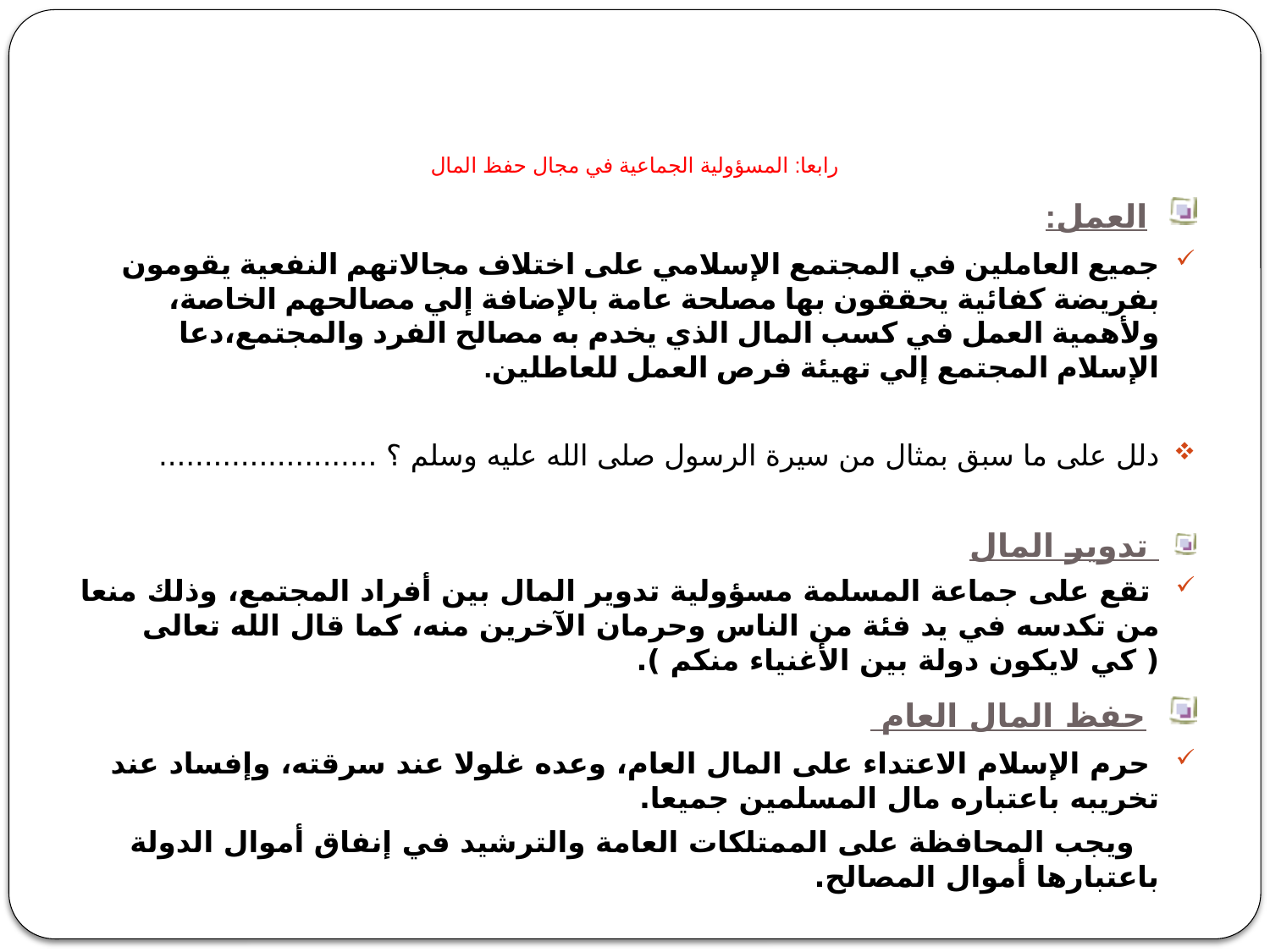

# رابعا: المسؤولية الجماعية في مجال حفظ المال
 العمل:
جميع العاملين في المجتمع الإسلامي على اختلاف مجالاتهم النفعية يقومون بفريضة كفائية يحققون بها مصلحة عامة بالإضافة إلي مصالحهم الخاصة، ولأهمية العمل في كسب المال الذي يخدم به مصالح الفرد والمجتمع،دعا الإسلام المجتمع إلي تهيئة فرص العمل للعاطلين.

دلل على ما سبق بمثال من سيرة الرسول صلى الله عليه وسلم ؟ ........................

 تدوير المال
 تقع على جماعة المسلمة مسؤولية تدوير المال بين أفراد المجتمع، وذلك منعا من تكدسه في يد فئة من الناس وحرمان الآخرين منه، كما قال الله تعالى ( كي لايكون دولة بين الأغنياء منكم ).
 حفظ المال العام
 حرم الإسلام الاعتداء على المال العام، وعده غلولا عند سرقته، وإفساد عند تخريبه باعتباره مال المسلمين جميعا.
      ويجب المحافظة على الممتلكات العامة والترشيد في إنفاق أموال الدولة باعتبارها أموال المصالح.